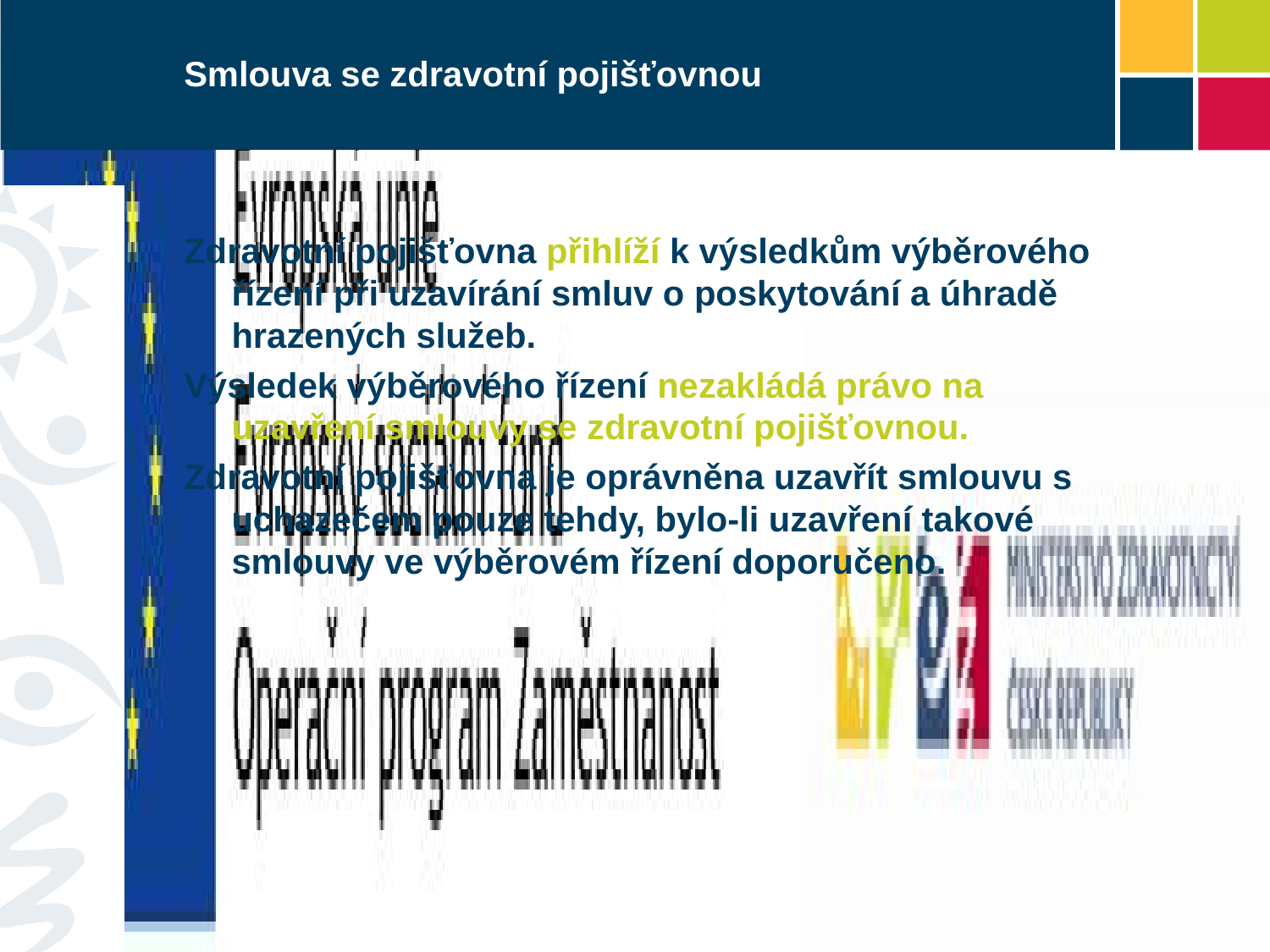

# Smlouva se zdravotní pojišťovnou
Zdravotní pojišťovna přihlíží k výsledkům výběrového řízení při uzavírání smluv o poskytování a úhradě hrazených služeb.
Výsledek výběrového řízení nezakládá právo na uzavření smlouvy se zdravotní pojišťovnou.
Zdravotní pojišťovna je oprávněna uzavřít smlouvu s uchazečem pouze tehdy, bylo-li uzavření takové smlouvy ve výběrovém řízení doporučeno.